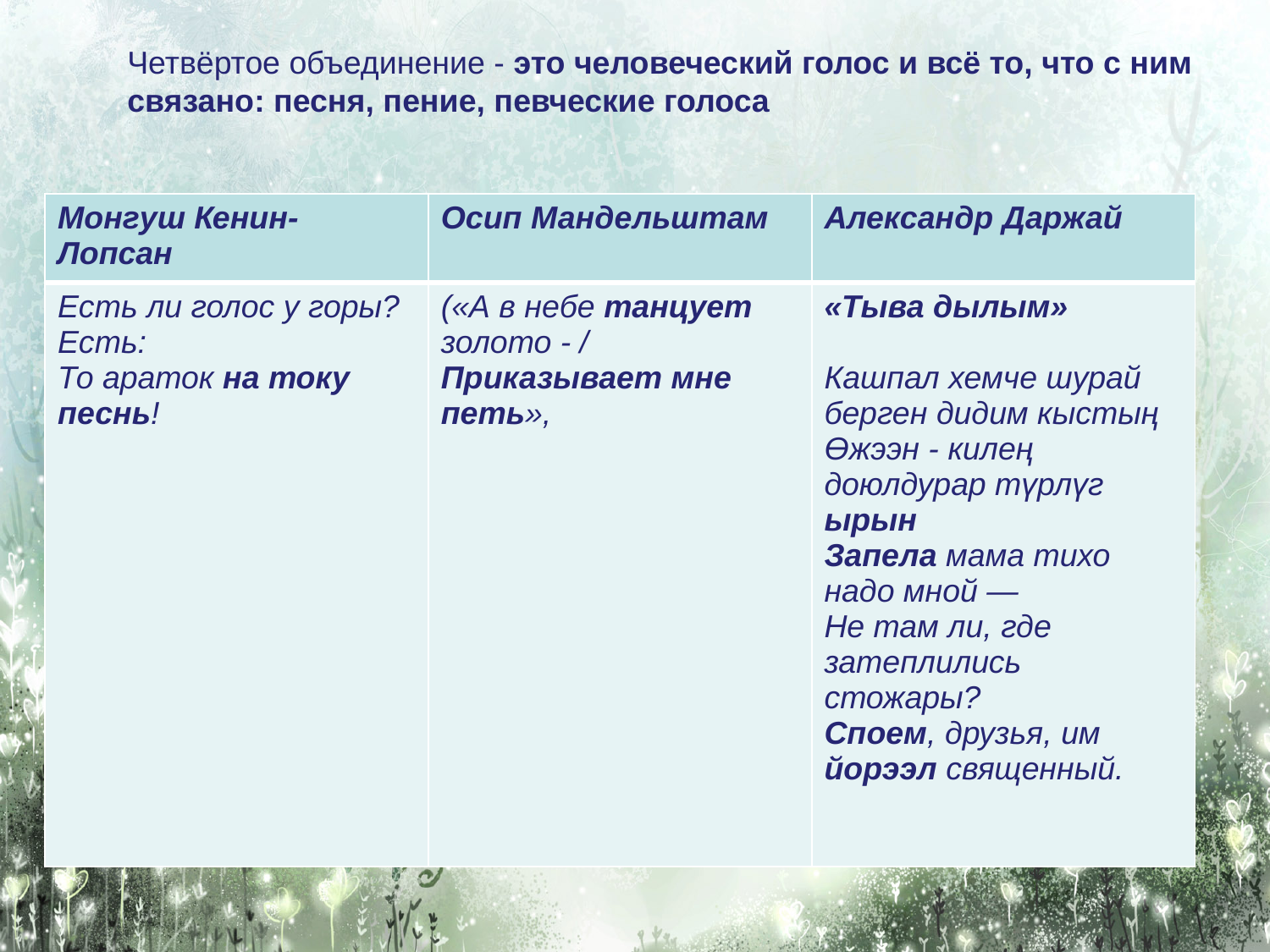

Четвёртое объединение - это человеческий голос и всё то, что с ним связано: песня, пение, певческие голоса
| Монгуш Кенин- Лопсан | Осип Мандельштам | Александр Даржай |
| --- | --- | --- |
| Есть ли голос у горы? Есть: То араток на току песнь! | («А в небе танцует золото - / Приказывает мне петь», | «Тыва дылым» Кашпал хемче шурай берген дидим кыстың Өжээн - килең доюлдурар түрлүг ырын Запела мама тихо надо мной — Не там ли, где затеплились стожары? Споем, друзья, им йорээл священный. |